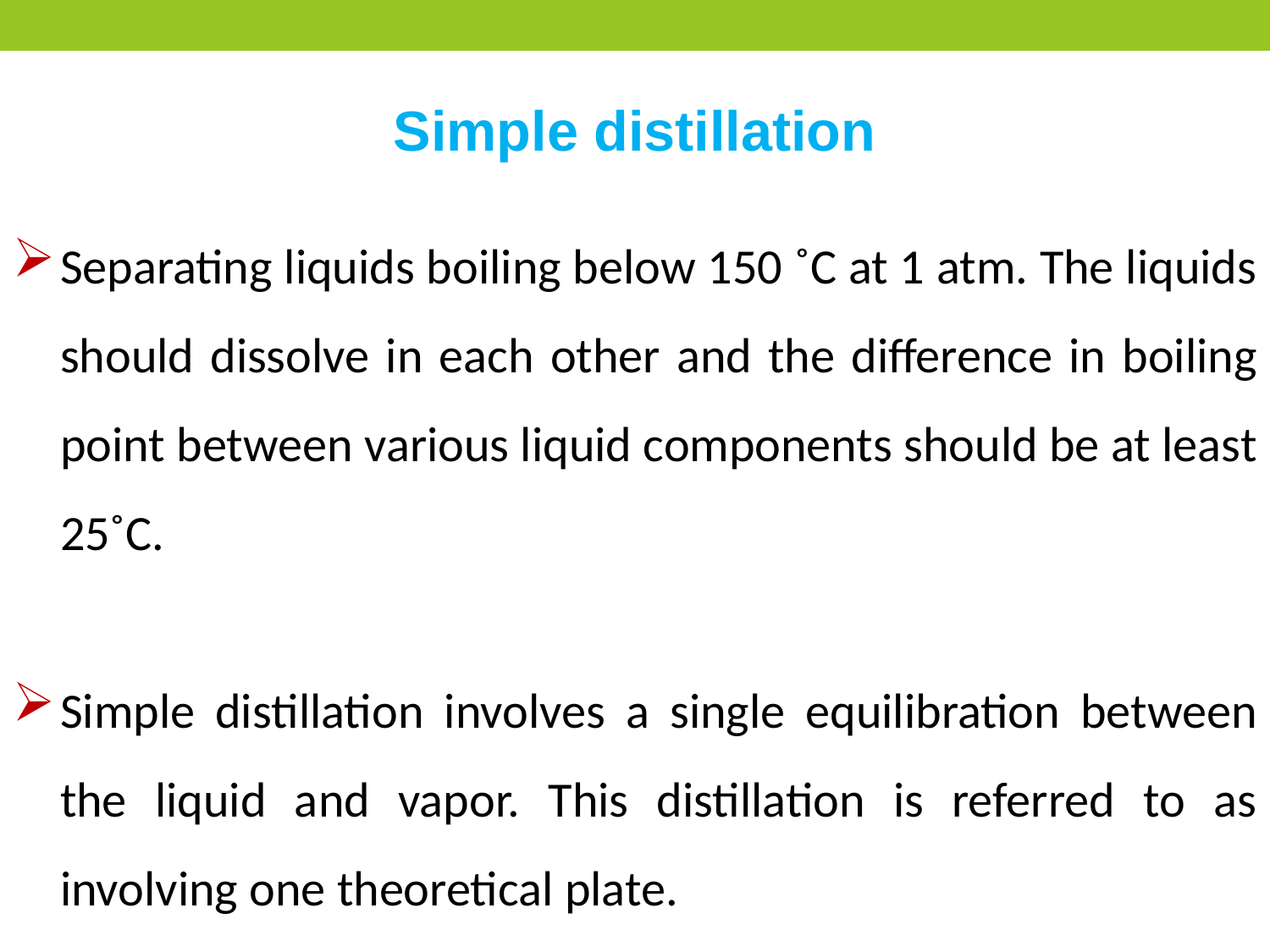

Simple distillation

Separating liquids boiling below 150 ˚C at 1 atm. The liquids should dissolve in each other and the difference in boiling point between various liquid components should be at least 25˚C.

Simple distillation involves a single equilibration between the liquid and vapor. This distillation is referred to as involving one theoretical plate.